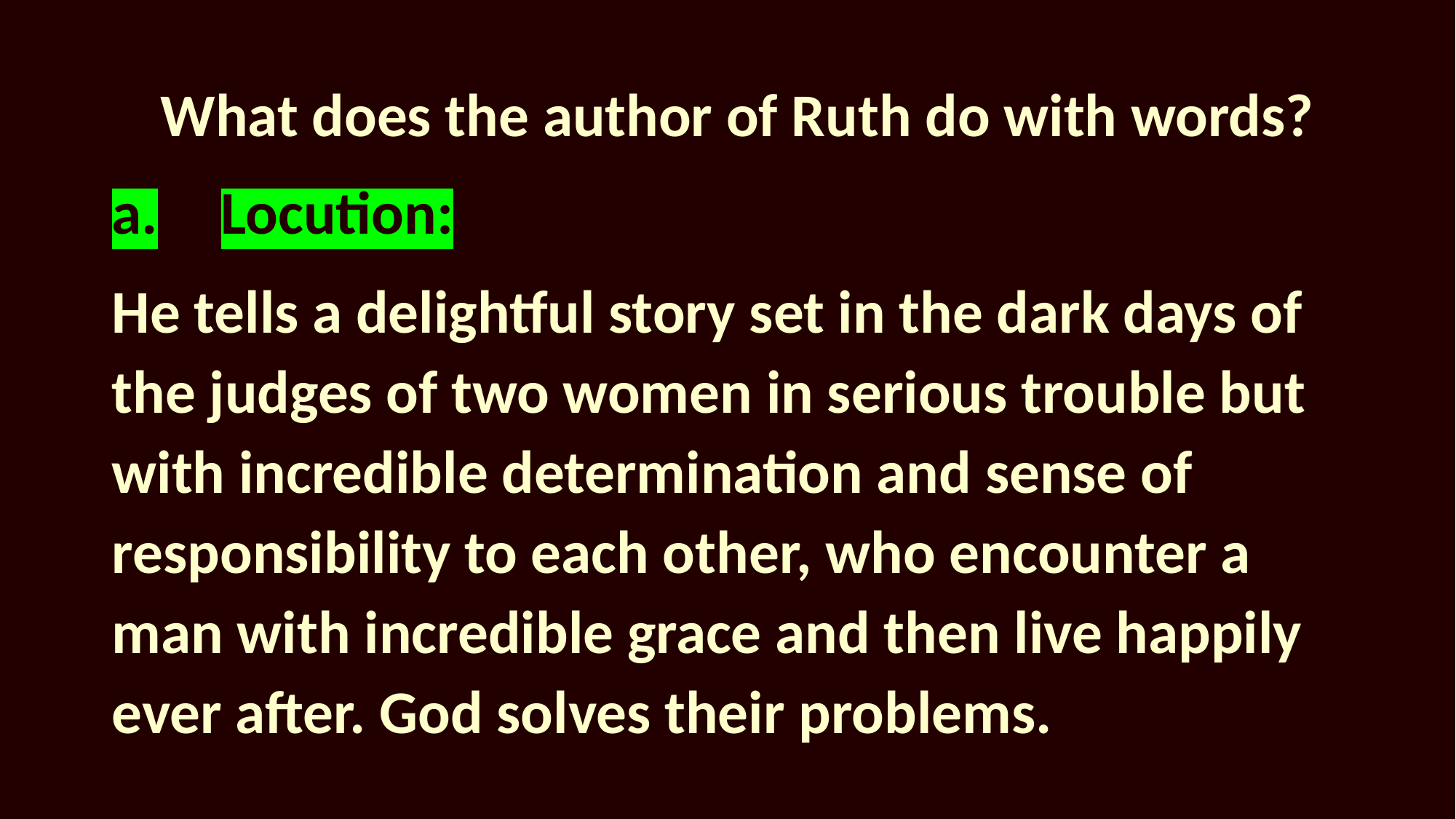

# What does the author of Ruth do with words?
a.	Locution:
He tells a delightful story set in the dark days of the judges of two women in serious trouble but with incredible determination and sense of responsibility to each other, who encounter a man with incredible grace and then live happily ever after. God solves their problems.